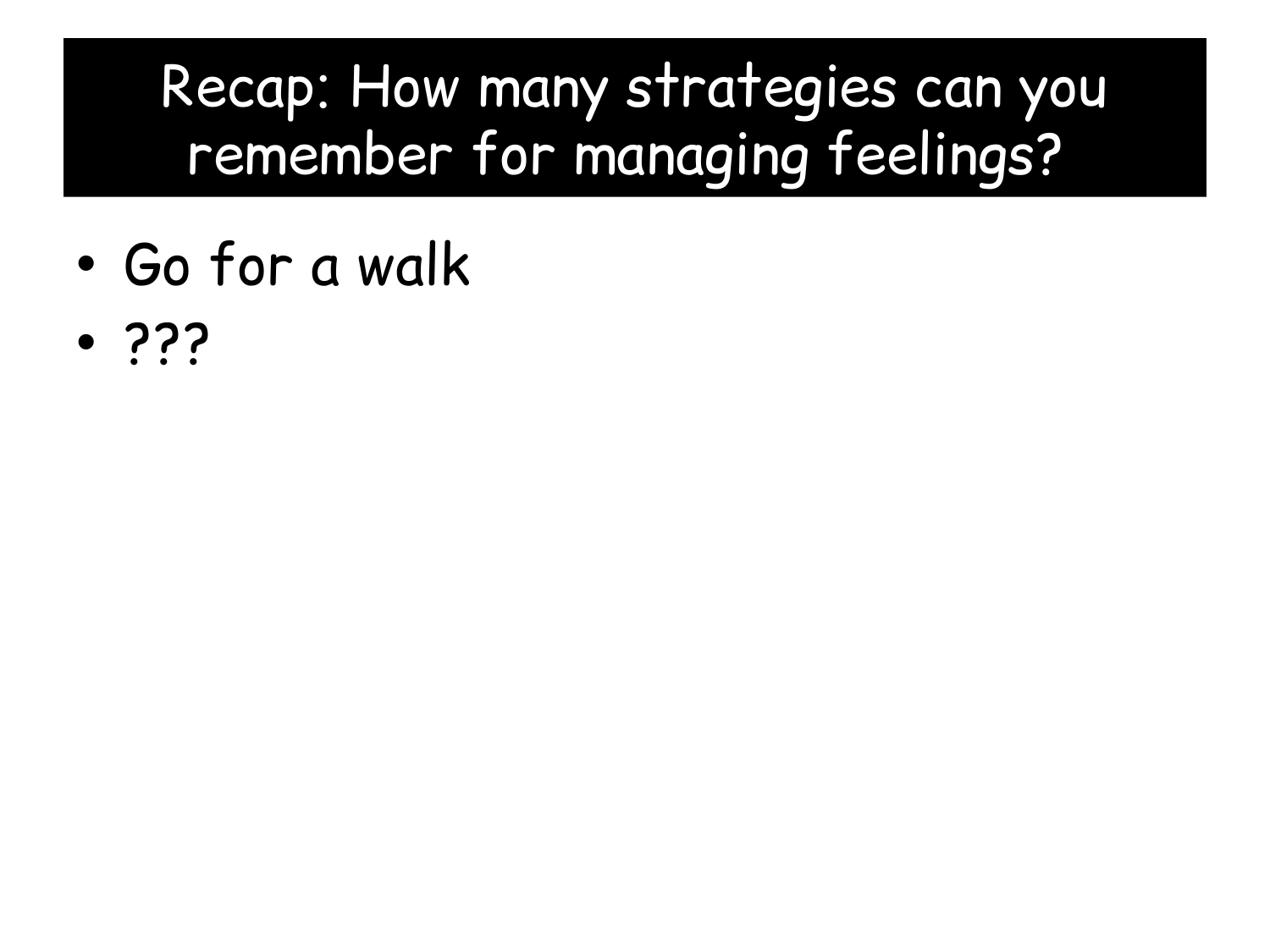

# Recap: How many strategies can you remember for managing feelings?
Go for a walk
???